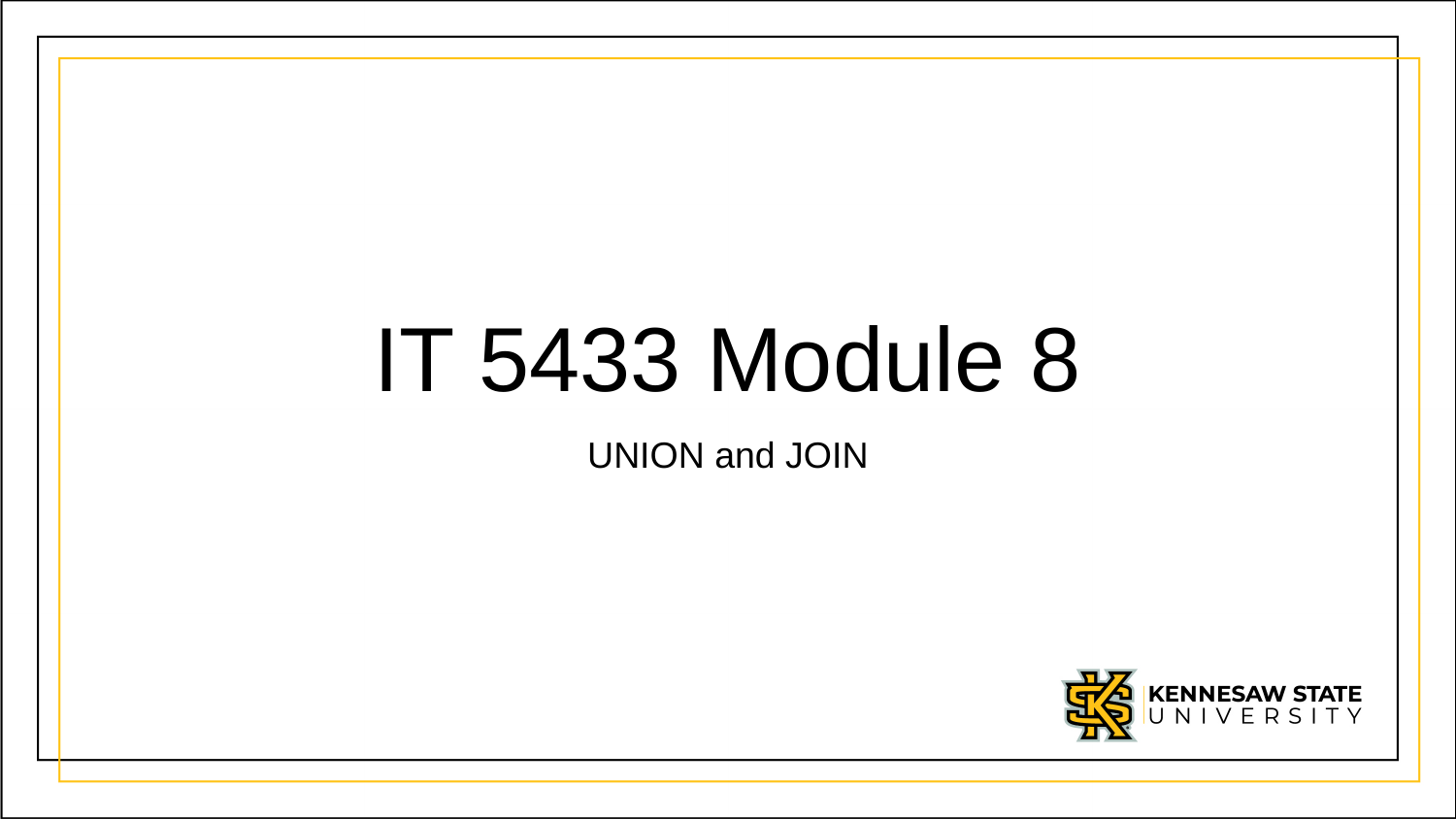

# IT 5433 Module 8
UNION and JOIN